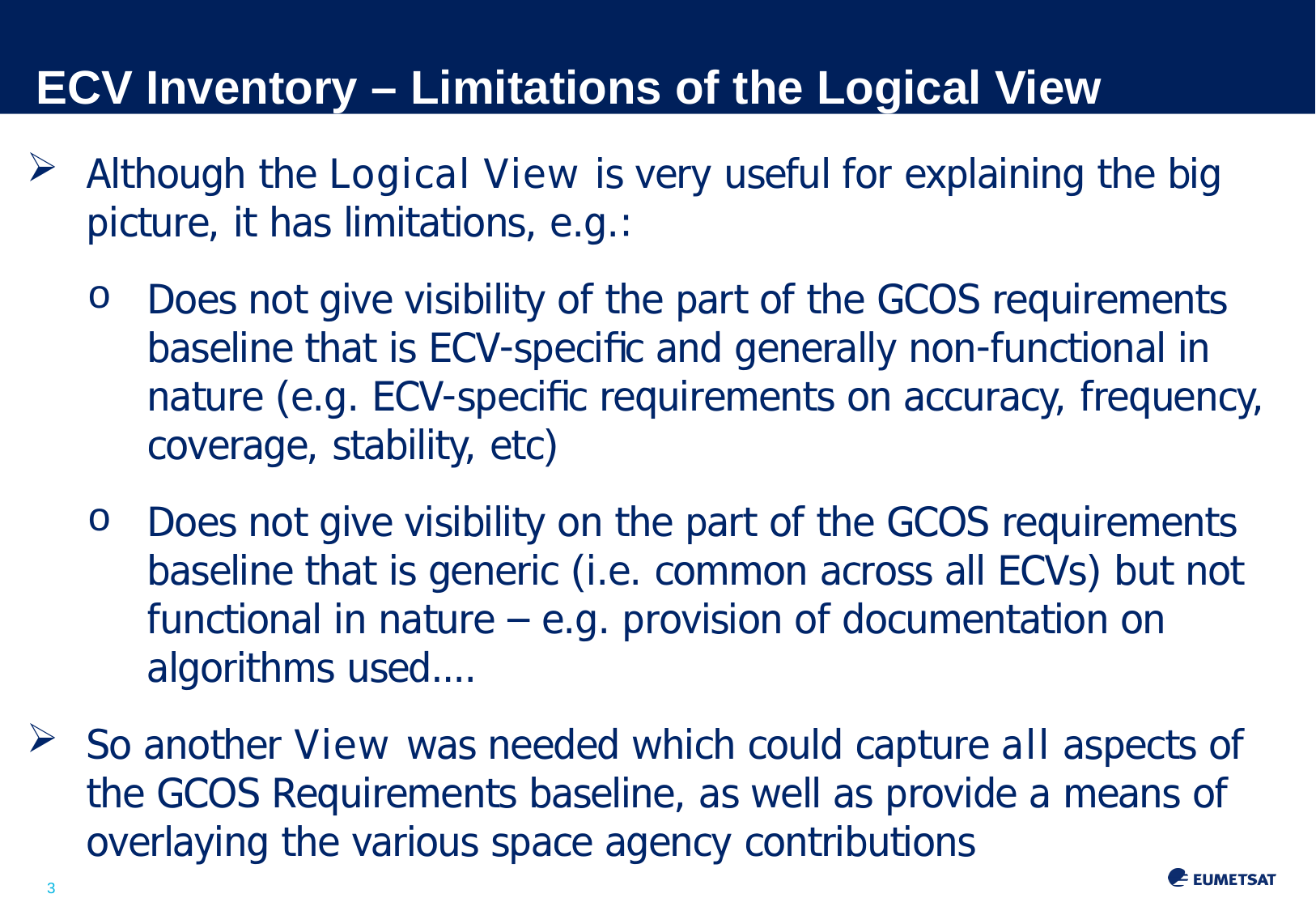

# ECV Inventory – Limitations of the Logical View
Although the Logical View is very useful for explaining the big picture, it has limitations, e.g.:

Does not give visibility of the part of the GCOS requirements baseline that is ECV-specific and generally non-functional in nature (e.g. ECV-specific requirements on accuracy, frequency, coverage, stability, etc)

Does not give visibility on the part of the GCOS requirements baseline that is generic (i.e. common across all ECVs) but not functional in nature – e.g. provision of documentation on algorithms used….

So another View was needed which could capture all aspects of the GCOS Requirements baseline, as well as provide a means of overlaying the various space agency contributions